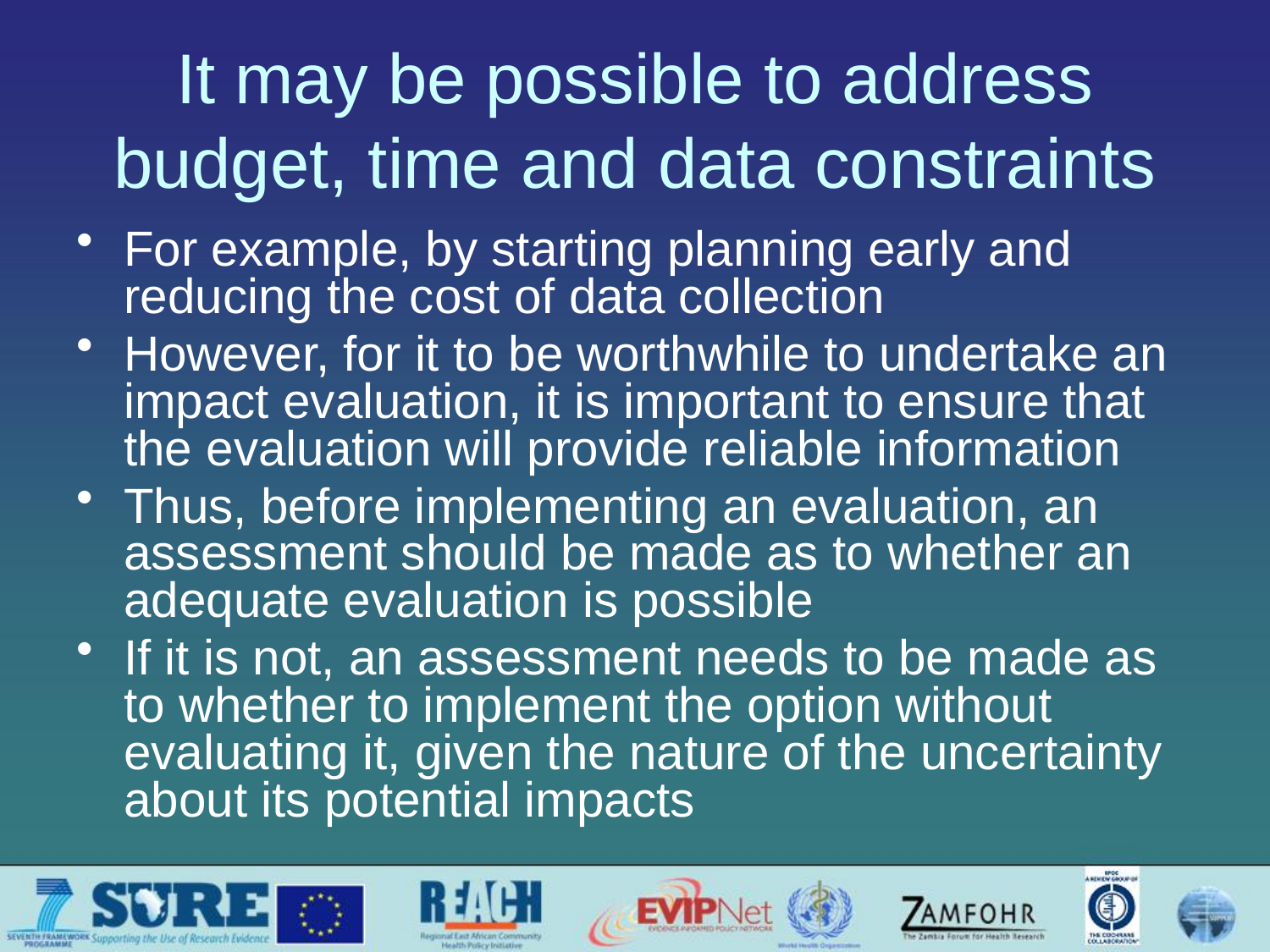

# It may be possible to address budget, time and data constraints
For example, by starting planning early and reducing the cost of data collection
However, for it to be worthwhile to undertake an impact evaluation, it is important to ensure that the evaluation will provide reliable information
Thus, before implementing an evaluation, an assessment should be made as to whether an adequate evaluation is possible
If it is not, an assessment needs to be made as to whether to implement the option without evaluating it, given the nature of the uncertainty about its potential impacts